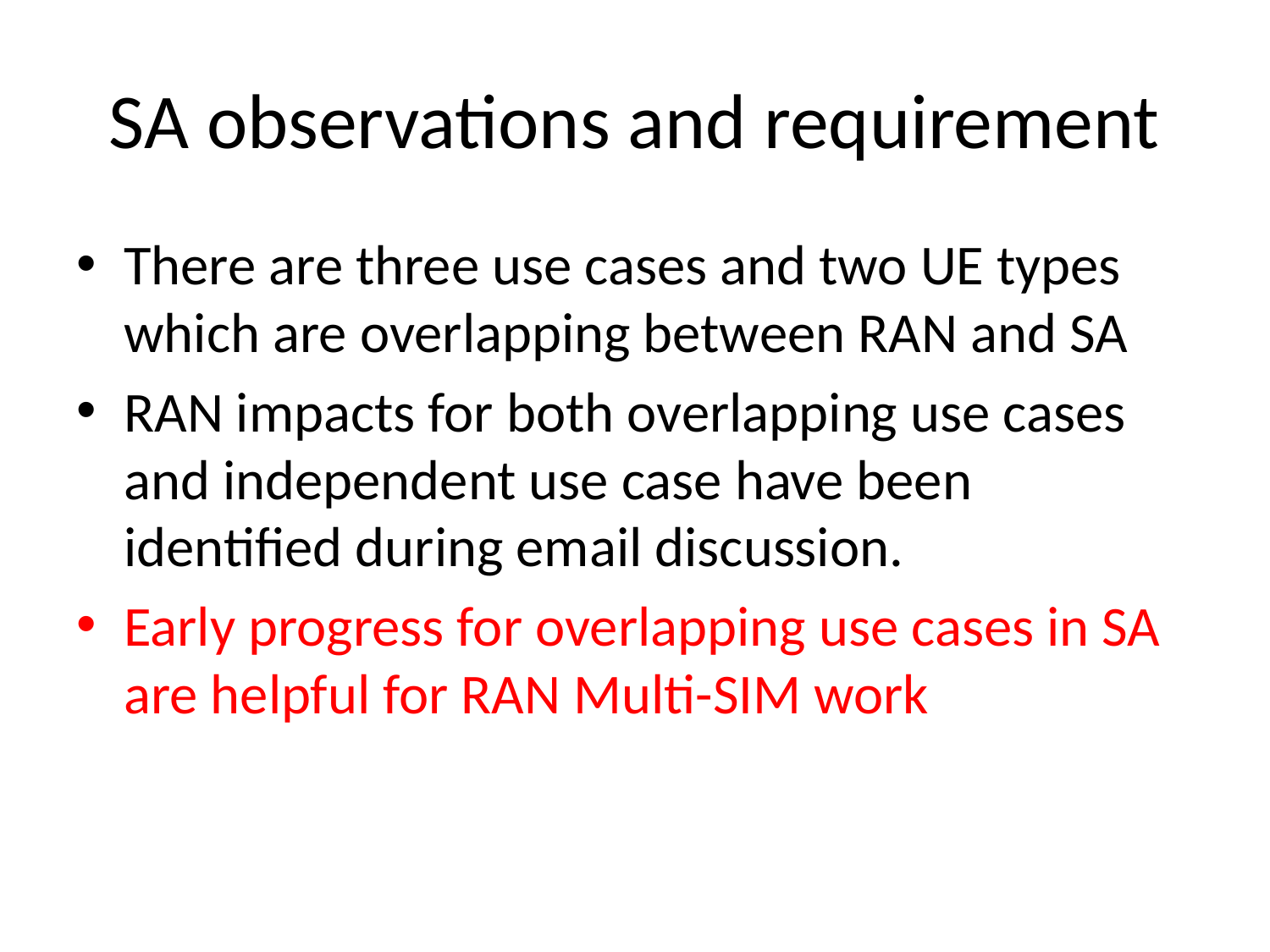

# SA observations and requirement
There are three use cases and two UE types which are overlapping between RAN and SA
RAN impacts for both overlapping use cases and independent use case have been identified during email discussion.
Early progress for overlapping use cases in SA are helpful for RAN Multi-SIM work